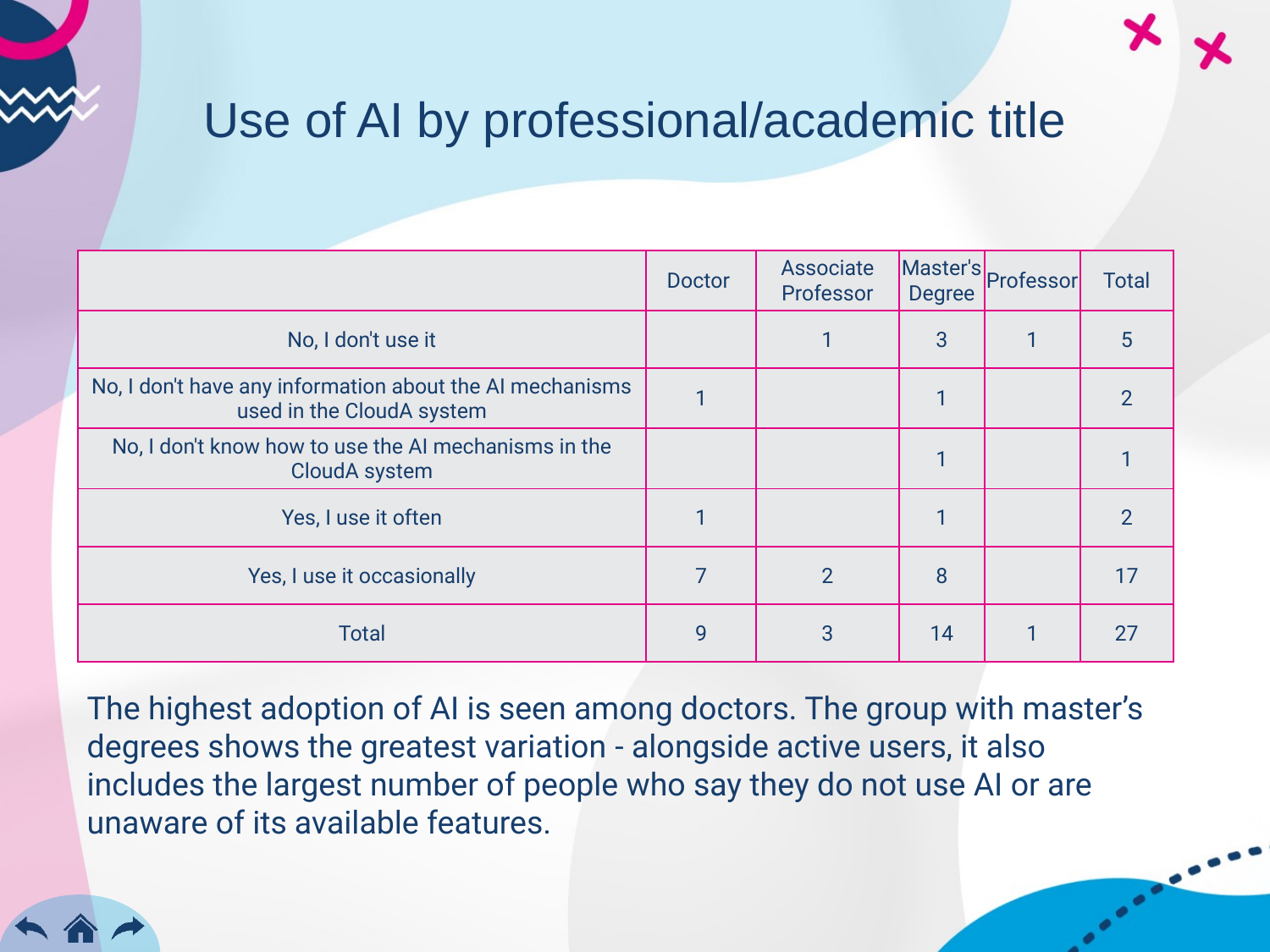

# Use of AI by professional/academic title
|  | Doctor | Associate Professor | Master's Degree | Professor | Total |
| --- | --- | --- | --- | --- | --- |
| No, I don't use it |  | 1 | 3 | 1 | 5 |
| No, I don't have any information about the AI mechanisms used in the CloudA system | 1 |  | 1 |  | 2 |
| No, I don't know how to use the AI mechanisms in the CloudA system |  |  | 1 |  | 1 |
| Yes, I use it often | 1 |  | 1 |  | 2 |
| Yes, I use it occasionally | 7 | 2 | 8 |  | 17 |
| Total | 9 | 3 | 14 | 1 | 27 |
The highest adoption of AI is seen among doctors. The group with master’s degrees shows the greatest variation - alongside active users, it also includes the largest number of people who say they do not use AI or are unaware of its available features.